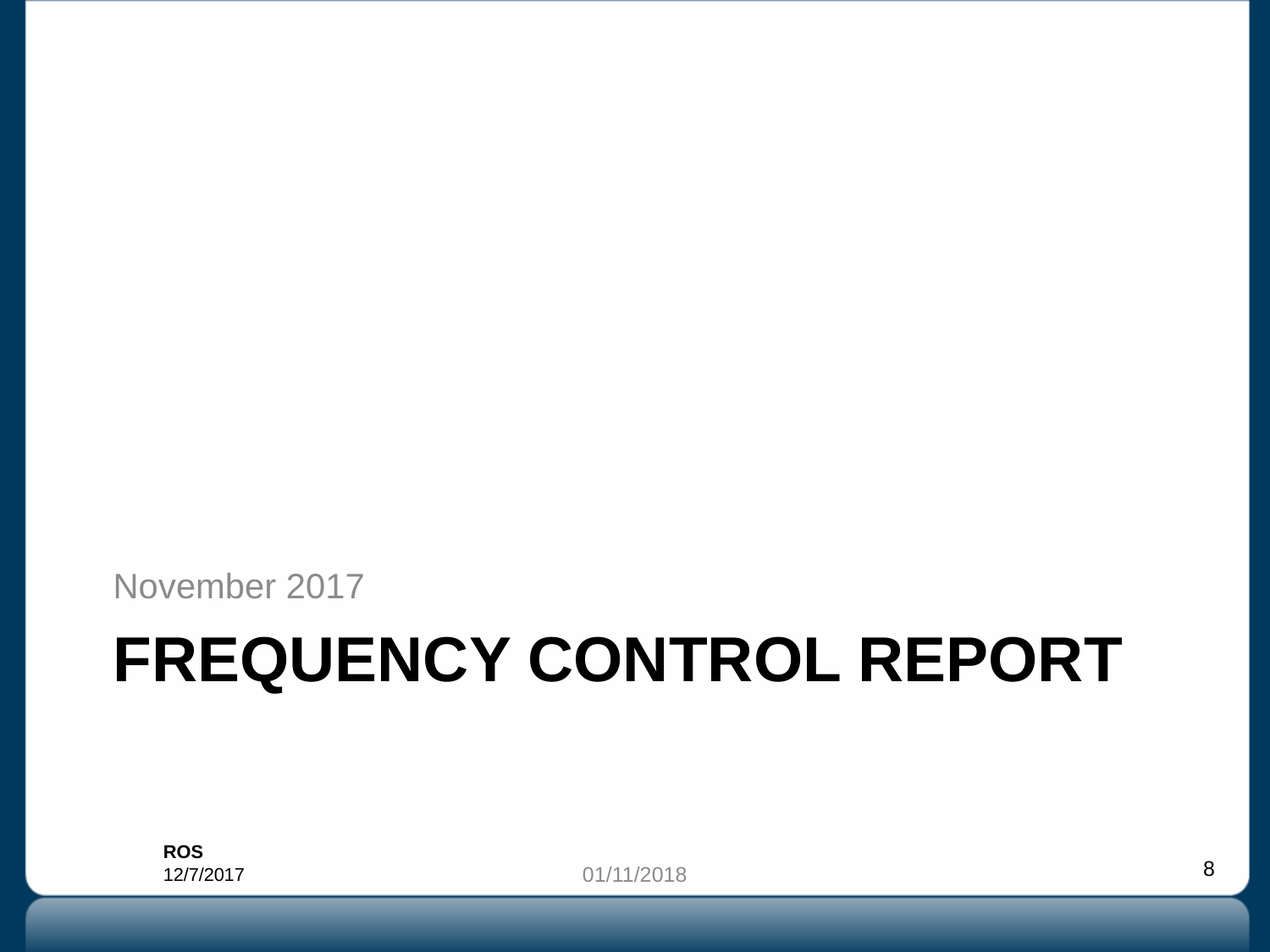

November 2017
# Frequency Control Report
01/11/2018